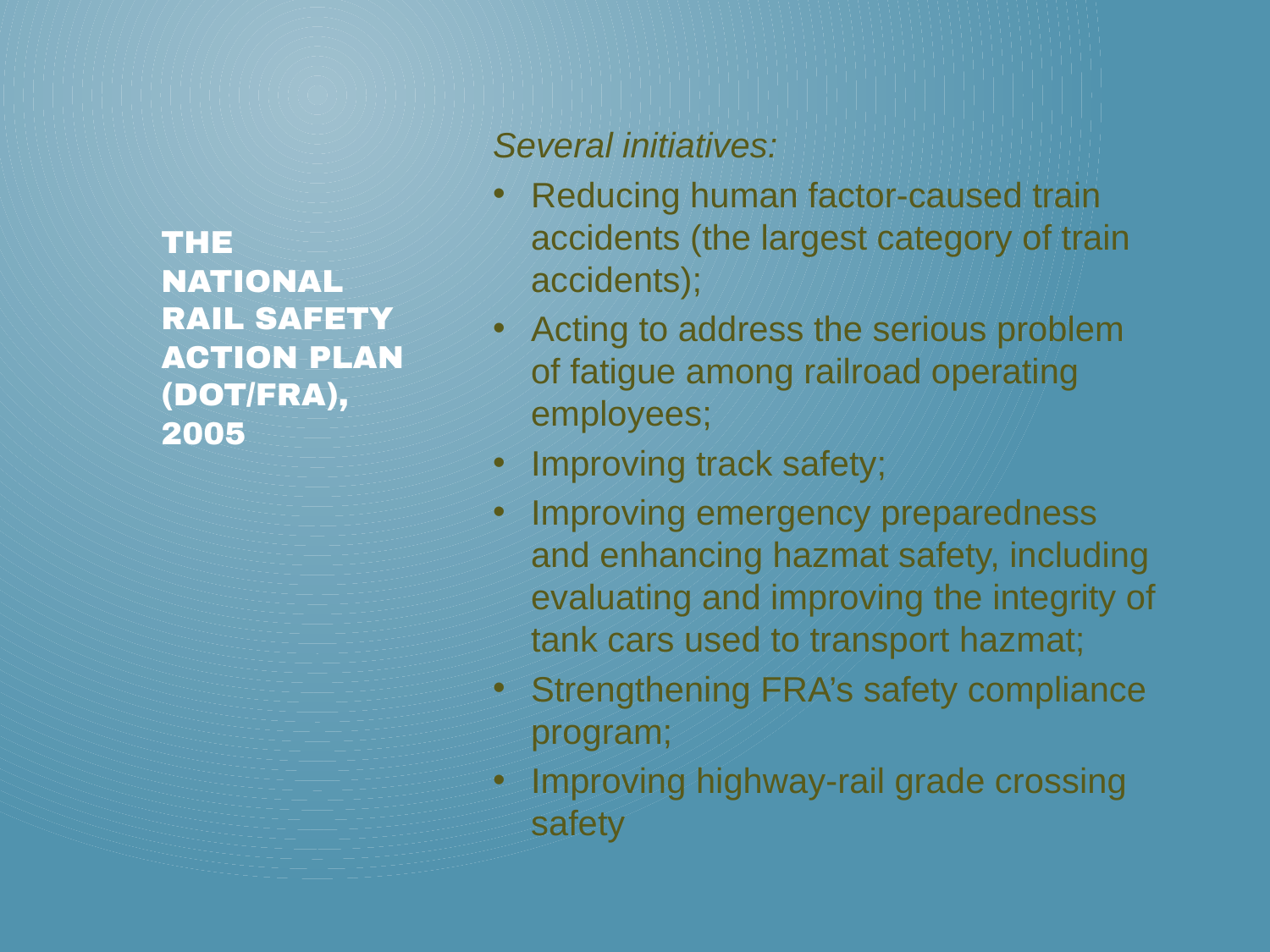

Several initiatives:
Reducing human factor-caused train accidents (the largest category of train accidents);
Acting to address the serious problem of fatigue among railroad operating employees;
Improving track safety;
Improving emergency preparedness and enhancing hazmat safety, including evaluating and improving the integrity of tank cars used to transport hazmat;
Strengthening FRA’s safety compliance program;
Improving highway-rail grade crossing safety
# the National Rail Safety Action Plan (DOT/FRA), 2005